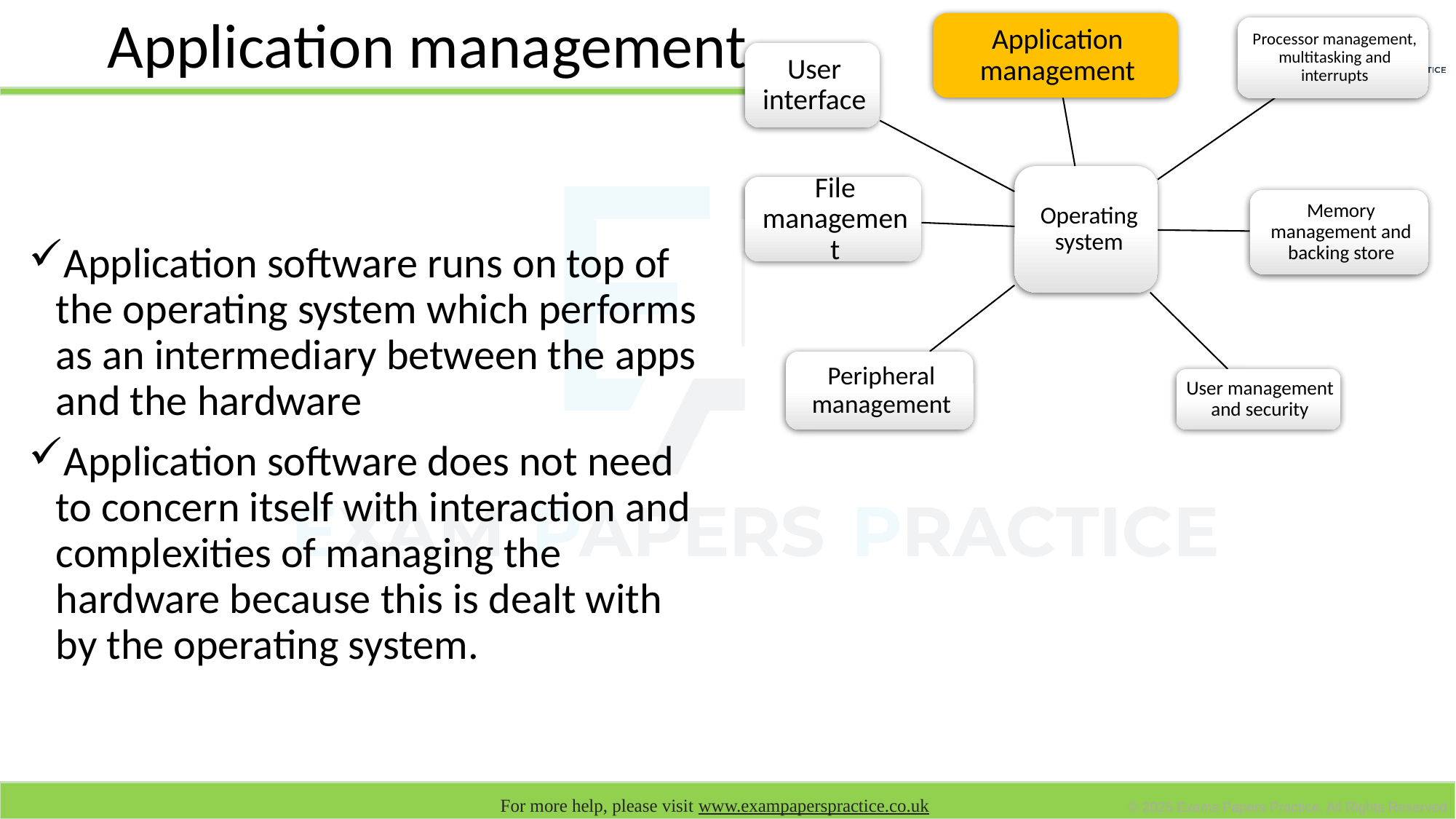

# Application management
Operating system
Application management
Processor management, multitasking and interrupts
Memory management and backing store
User management and security
Peripheral management
File management
User interface
Application software runs on top of the operating system which performs as an intermediary between the apps and the hardware
Application software does not need to concern itself with interaction and complexities of managing the hardware because this is dealt with by the operating system.